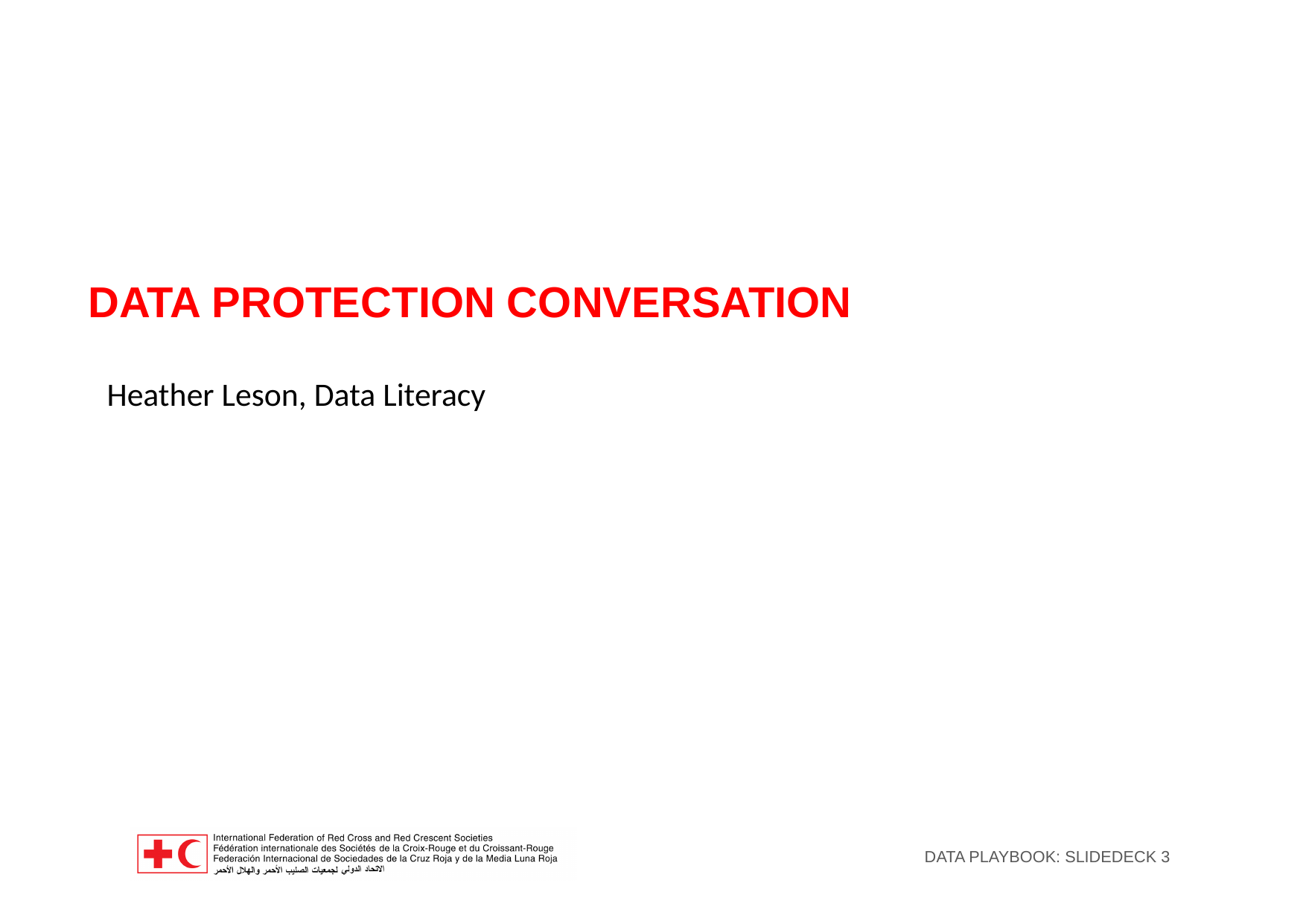

# DATA PROTECTION CONVERSATION
Heather Leson, Data Literacy